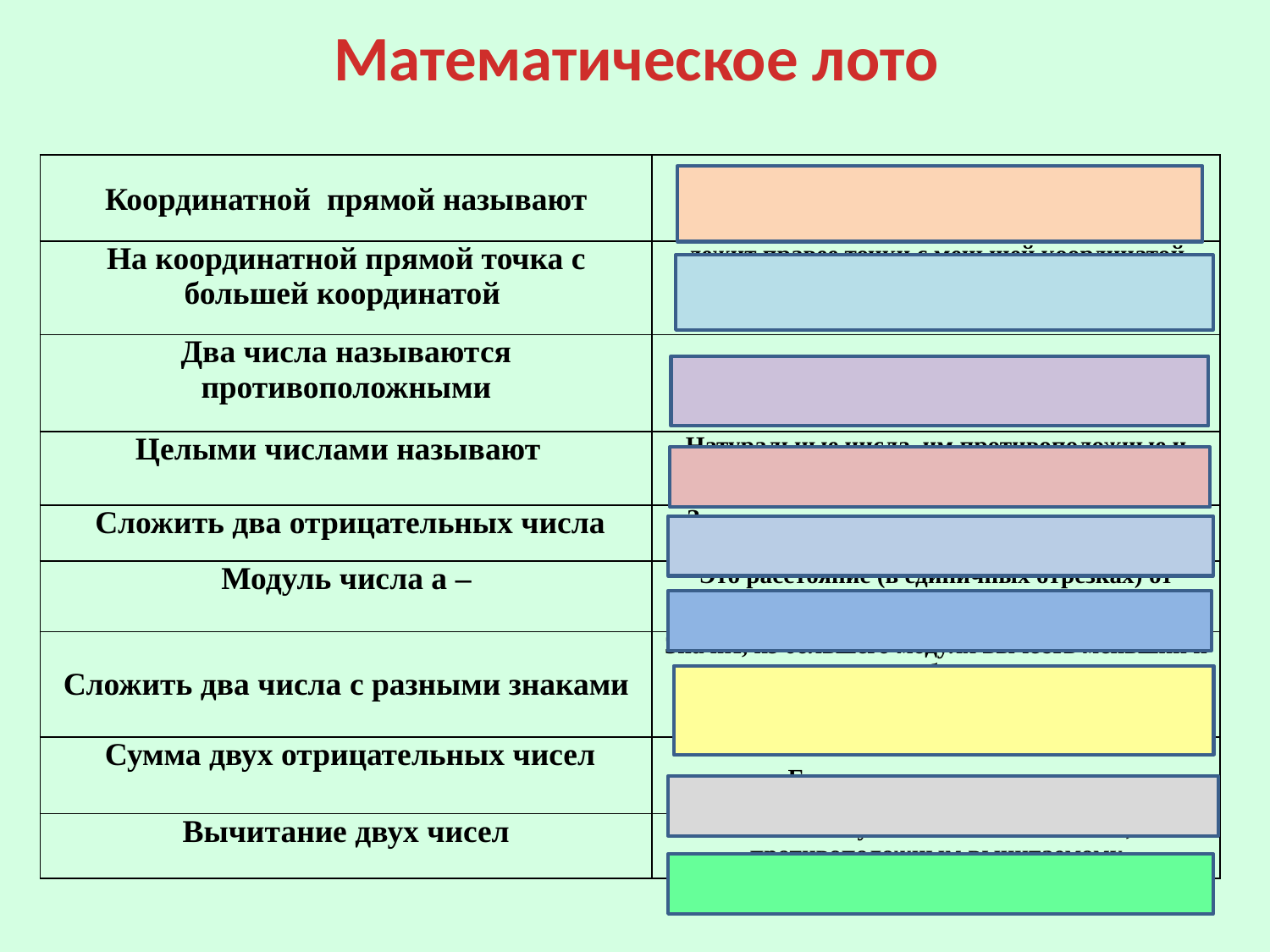

# Математическое лото
| Координатной прямой называют | Прямую с выбранным началом отсчета, единичным отрезком и направлением |
| --- | --- |
| На координатной прямой точка с большей координатой | лежит правее точки с меньшей координатой |
| Два числа называются противоположными | Отличающиеся друг от друга только знаками |
| Целыми числами называют | Натуральные числа, им противоположные и ноль |
| Сложить два отрицательных числа | Значит, сложить их модули, затем поставить перед полученным числом знак «-». |
| Модуль числа а – | Это расстояние (в единичных отрезках) от начала координат до точки А(а). |
| Сложить два числа с разными знаками | Значит, из большего модуля вычесть меньший и поставить знак большего модуля. |
| Сумма двух отрицательных чисел | Есть число отрицательное |
| Вычитание двух чисел | Сложение уменьшаемого с числом, противоположным вычитаемому |

7